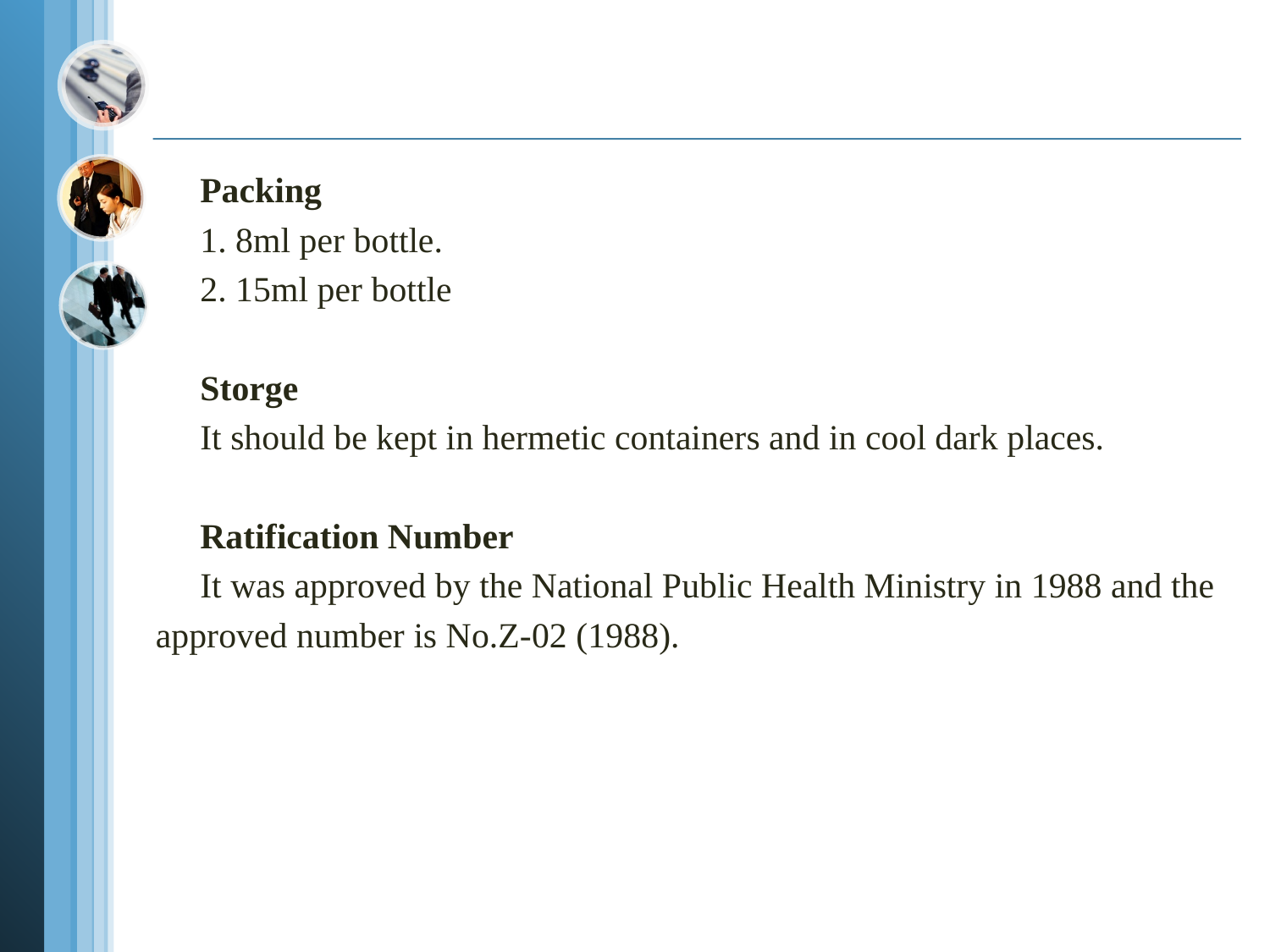

#
     Packing
     1. 8ml per bottle.
     2. 15ml per bottle

     Storge
     It should be kept in hermetic containers and in cool dark places.

     Ratification Number
     It was approved by the National Public Health Ministry in 1988 and the
approved number is No.Z-02 (1988).